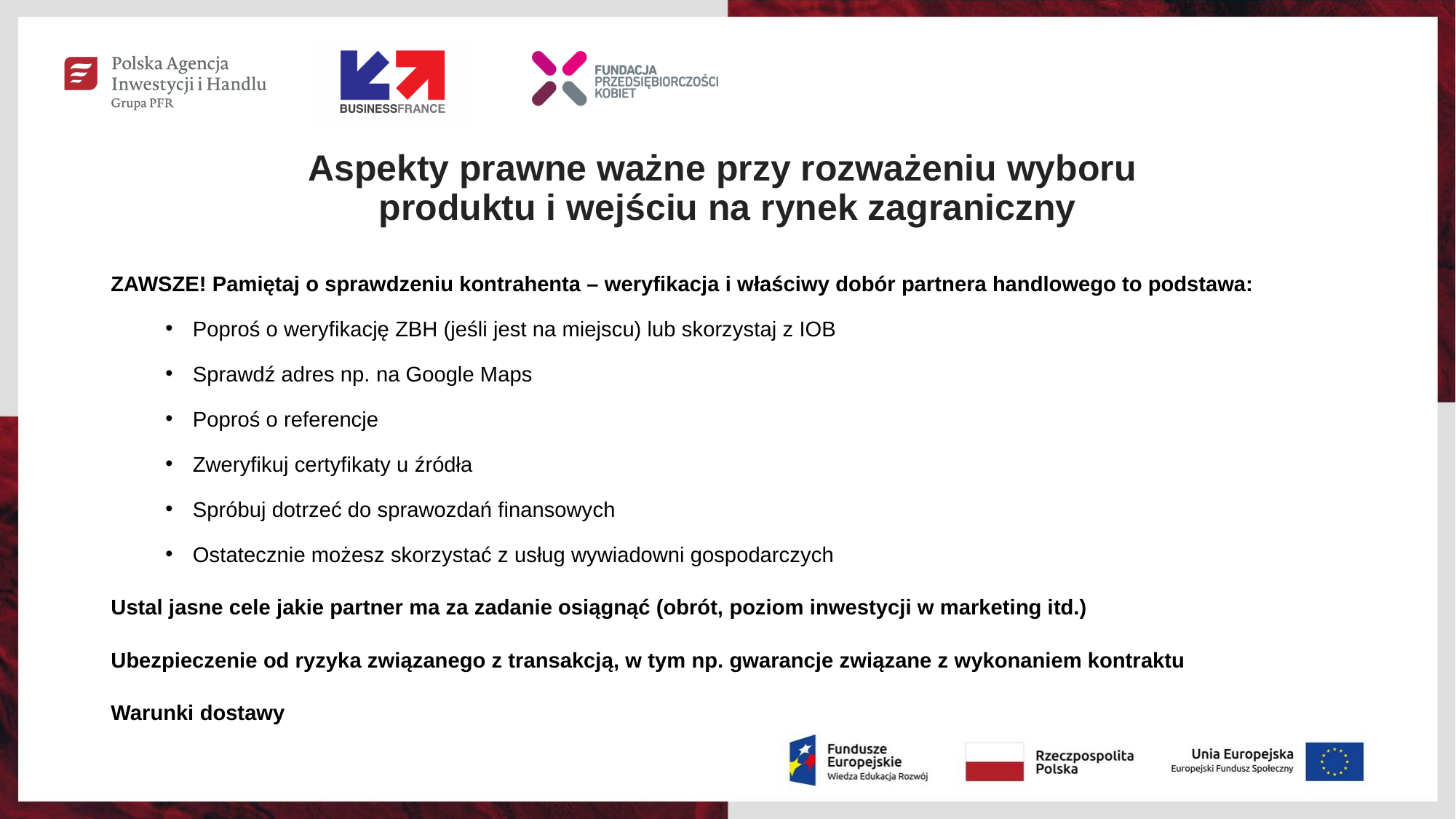

# Aspekty prawne ważne przy rozważeniu wyboru produktu i wejściu na rynek zagraniczny

ZAWSZE! Pamiętaj o sprawdzeniu kontrahenta – weryfikacja i właściwy dobór partnera handlowego to podstawa:
Poproś o weryfikację ZBH (jeśli jest na miejscu) lub skorzystaj z IOB
Sprawdź adres np. na Google Maps
Poproś o referencje
Zweryfikuj certyfikaty u źródła
Spróbuj dotrzeć do sprawozdań finansowych
Ostatecznie możesz skorzystać z usług wywiadowni gospodarczych
Ustal jasne cele jakie partner ma za zadanie osiągnąć (obrót, poziom inwestycji w marketing itd.)
Ubezpieczenie od ryzyka związanego z transakcją, w tym np. gwarancje związane z wykonaniem kontraktu
Warunki dostawy